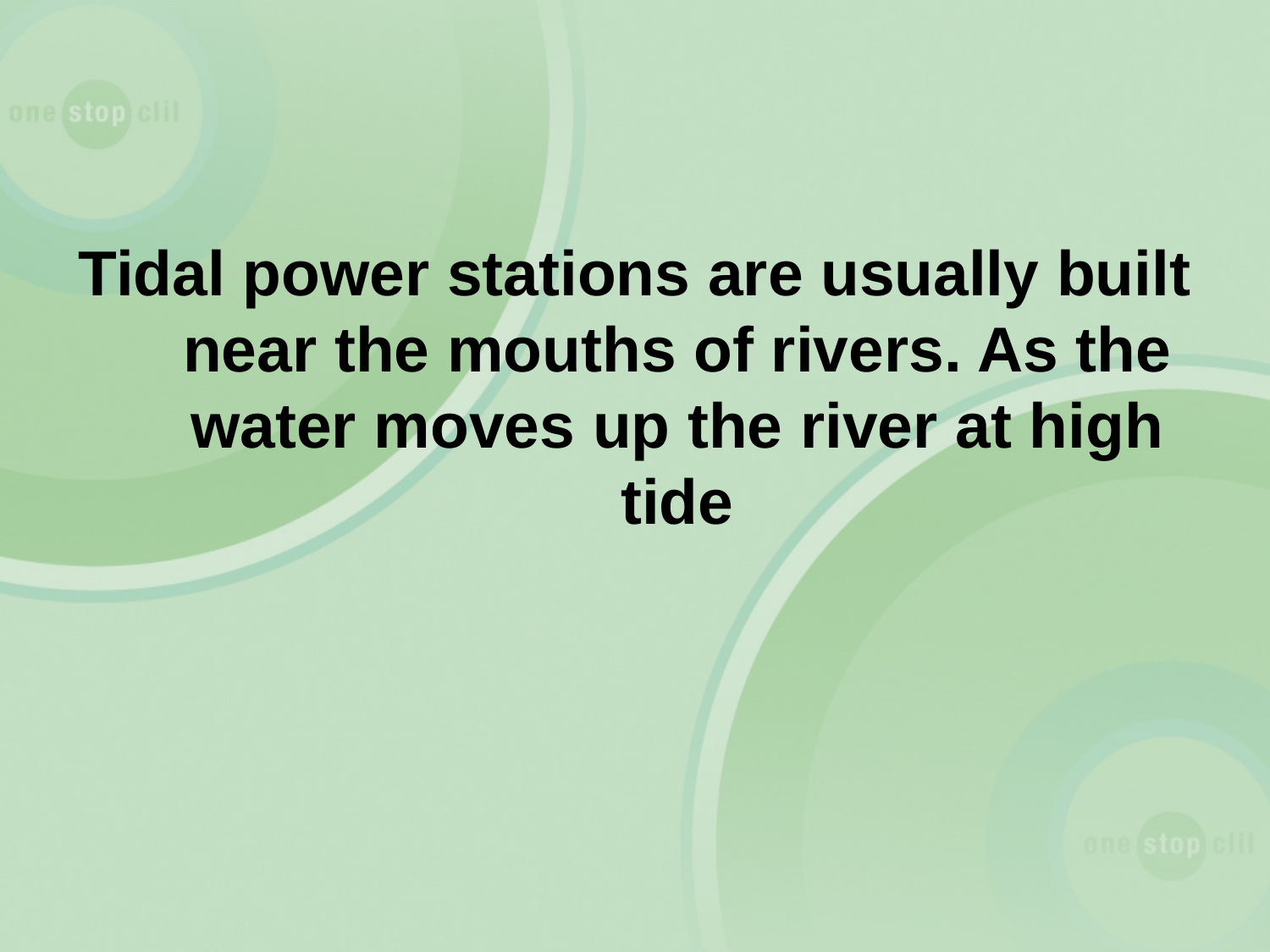

#
Tidal power stations are usually built near the mouths of rivers. As the water moves up the river at high tide